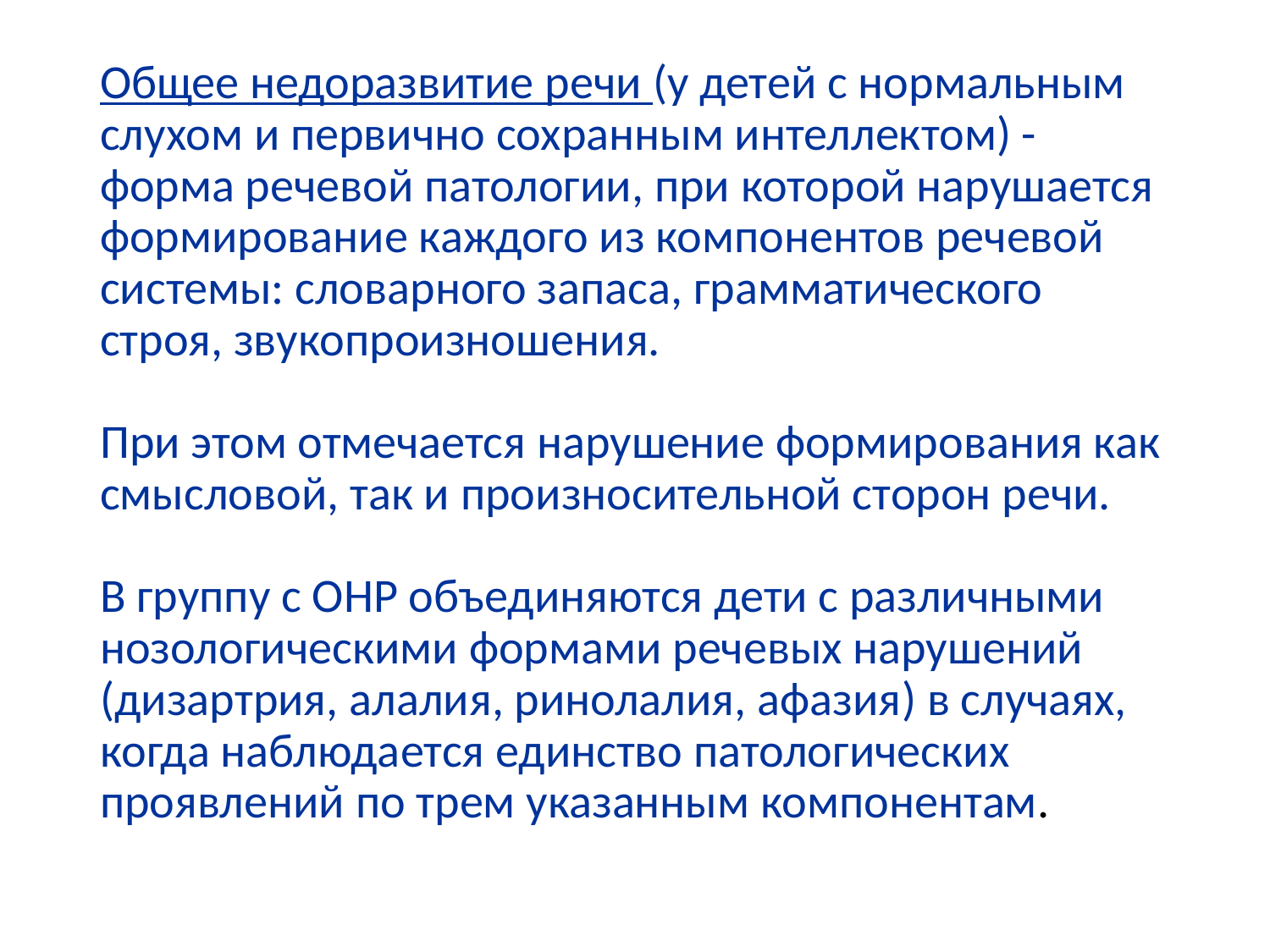

# Общее недоразвитие речи (у детей с нормальным слухом и первично сохранным интеллектом) - форма речевой патологии, при которой нарушается формирование каждого из компонентов речевой системы: словарного запаса, грамматического строя, звукопроизношения. При этом отмечается нарушение формирования как смысловой, так и произносительной сторон речи. В группу с ОНР объединяются дети с различными нозологическими формами речевых нарушений (дизартрия, алалия, ринолалия, афазия) в случаях, когда наблюдается единство патологических проявлений по трем указанным компонентам.